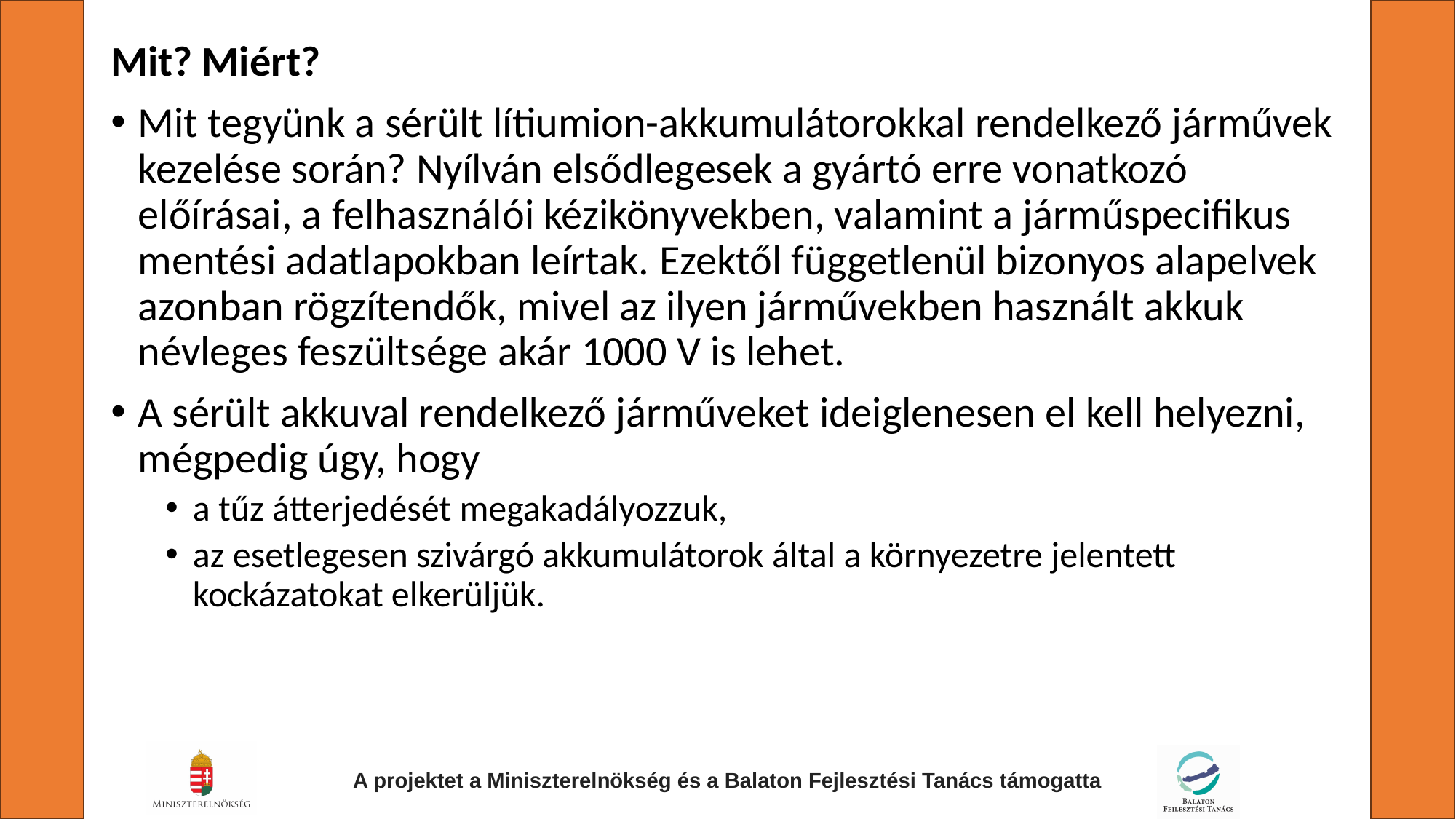

Mit? Miért?
Mit tegyünk a sérült lítiumion-akkumulátorokkal rendelkező járművek kezelése során? Nyílván elsődlegesek a gyártó erre vonatkozó előírásai, a felhasználói kézikönyvekben, valamint a járműspecifikus mentési adatlapokban leírtak. Ezektől függetlenül bizonyos alapelvek azonban rögzítendők, mivel az ilyen járművekben használt akkuk névleges feszültsége akár 1000 V is lehet.
A sérült akkuval rendelkező járműveket ideiglenesen el kell helyezni, mégpedig úgy, hogy
a tűz átterjedését megakadályozzuk,
az esetlegesen szivárgó akkumulátorok által a környezetre jelentett kockázatokat elkerüljük.